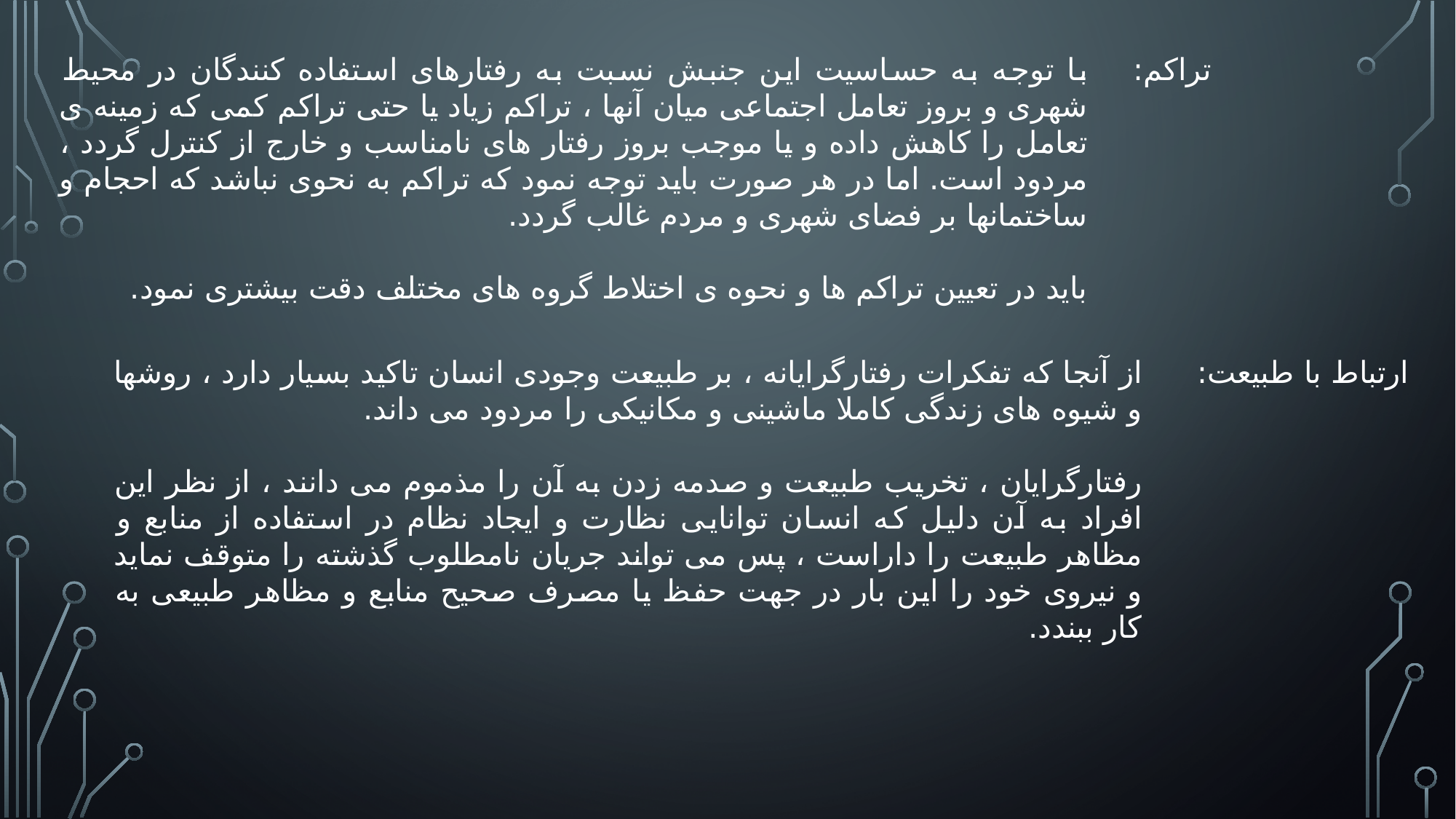

با توجه به حساسیت این جنبش نسبت به رفتارهای استفاده کنندگان در محیط شهری و بروز تعامل اجتماعی میان آنها ، تراکم زیاد یا حتی تراکم کمی که زمینه ی تعامل را کاهش داده و یا موجب بروز رفتار های نامناسب و خارج از کنترل گردد ، مردود است. اما در هر صورت باید توجه نمود که تراکم به نحوی نباشد که احجام و ساختمانها بر فضای شهری و مردم غالب گردد.

باید در تعیین تراکم ها و نحوه ی اختلاط گروه های مختلف دقت بیشتری نمود.
تراکم:
از آنجا که تفکرات رفتارگرایانه ، بر طبیعت وجودی انسان تاکید بسیار دارد ، روشها و شیوه های زندگی کاملا ماشینی و مکانیکی را مردود می داند.

رفتارگرایان ، تخریب طبیعت و صدمه زدن به آن را مذموم می دانند ، از نظر این افراد به آن دلیل که انسان توانایی نظارت و ایجاد نظام در استفاده از منابع و مظاهر طبیعت را داراست ، پس می تواند جریان نامطلوب گذشته را متوقف نماید و نیروی خود را این بار در جهت حفظ یا مصرف صحیح منابع و مظاهر طبیعی به کار ببندد.
ارتباط با طبیعت: